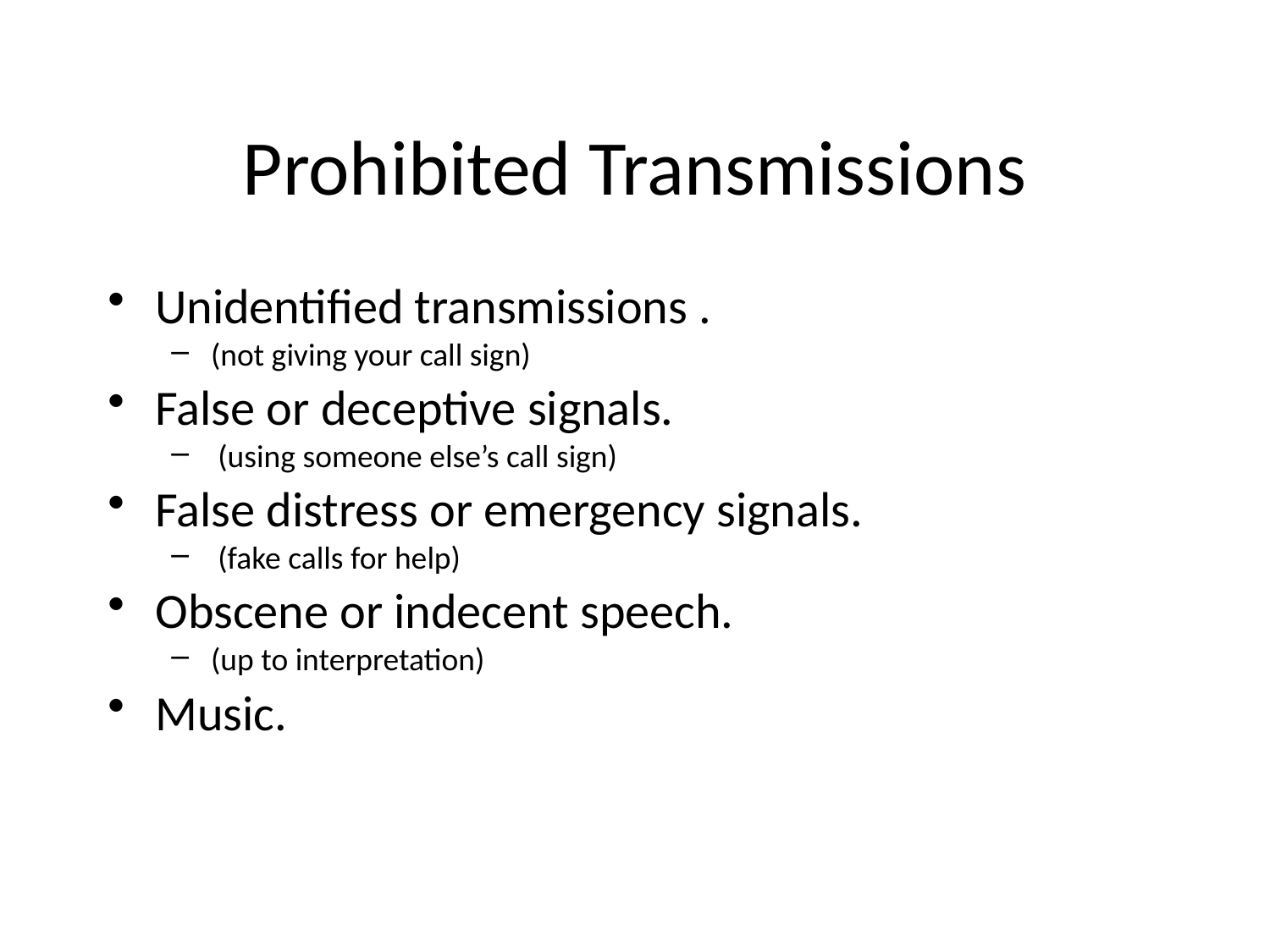

Prohibited Transmissions
Unidentified transmissions .
(not giving your call sign)
False or deceptive signals.
 (using someone else’s call sign)
False distress or emergency signals.
 (fake calls for help)
Obscene or indecent speech.
(up to interpretation)
Music.